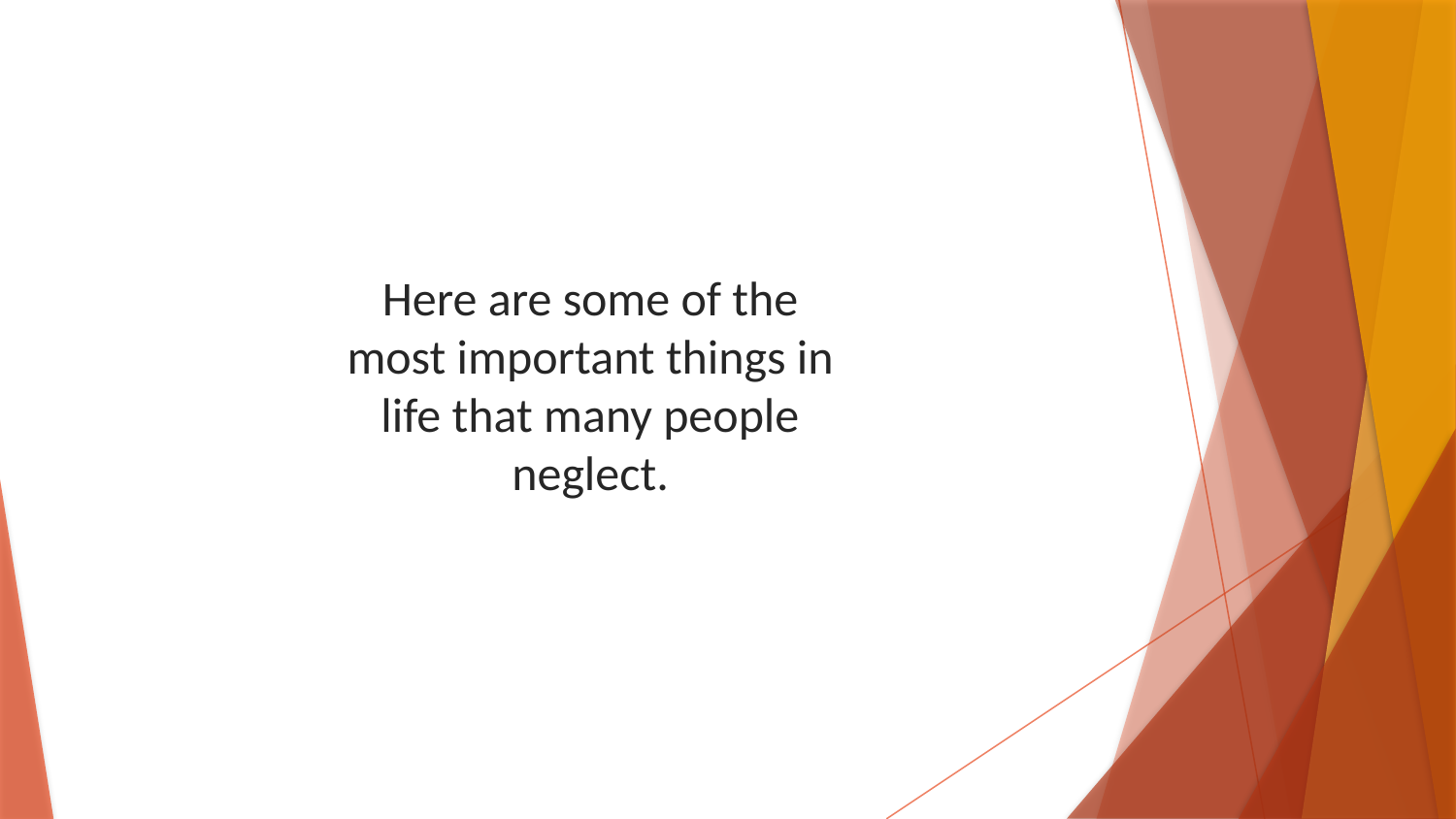

Here are some of the most important things in life that many people neglect.